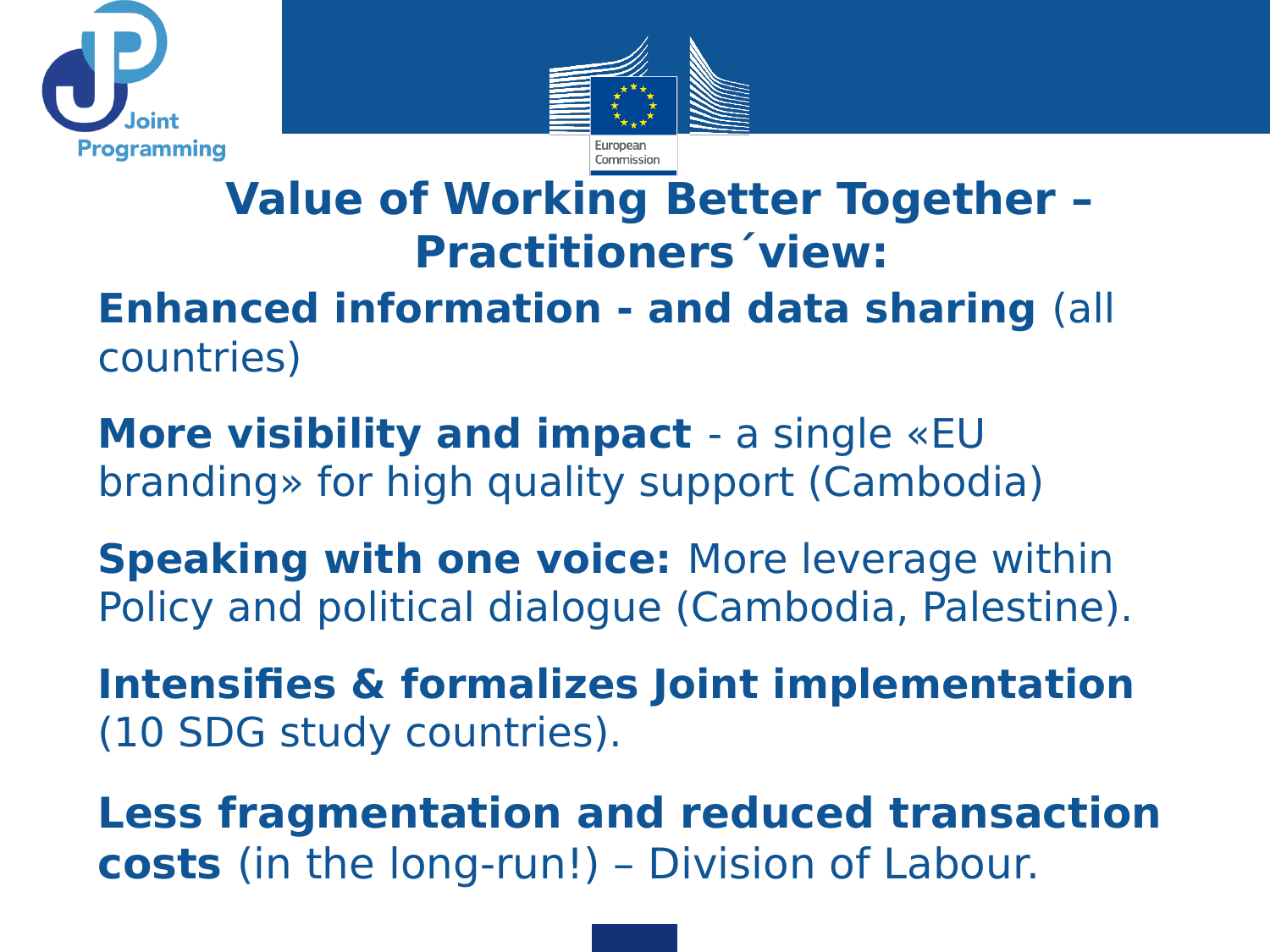

# Value of Working Better Together – Practitioners´view:
Enhanced information - and data sharing (all countries)

More visibility and impact - a single «EU branding» for high quality support (Cambodia)

Speaking with one voice: More leverage within Policy and political dialogue (Cambodia, Palestine).

Intensifies & formalizes Joint implementation (10 SDG study countries).

Less fragmentation and reduced transaction costs (in the long-run!) – Division of Labour.